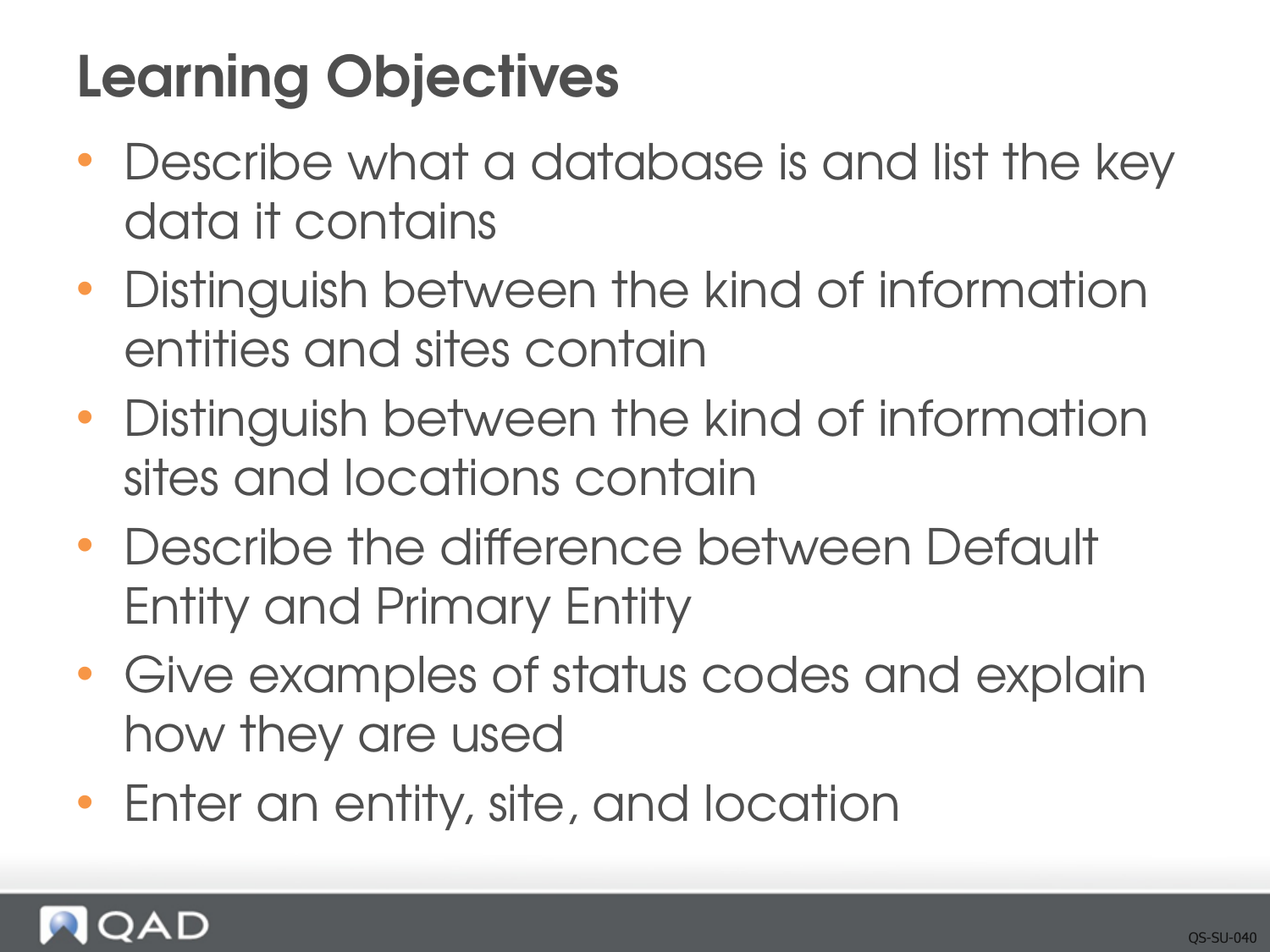

# Learning Objectives
Describe what a database is and list the key data it contains
Distinguish between the kind of information entities and sites contain
Distinguish between the kind of information sites and locations contain
Describe the difference between Default Entity and Primary Entity
Give examples of status codes and explain how they are used
Enter an entity, site, and location

QS-SU-040